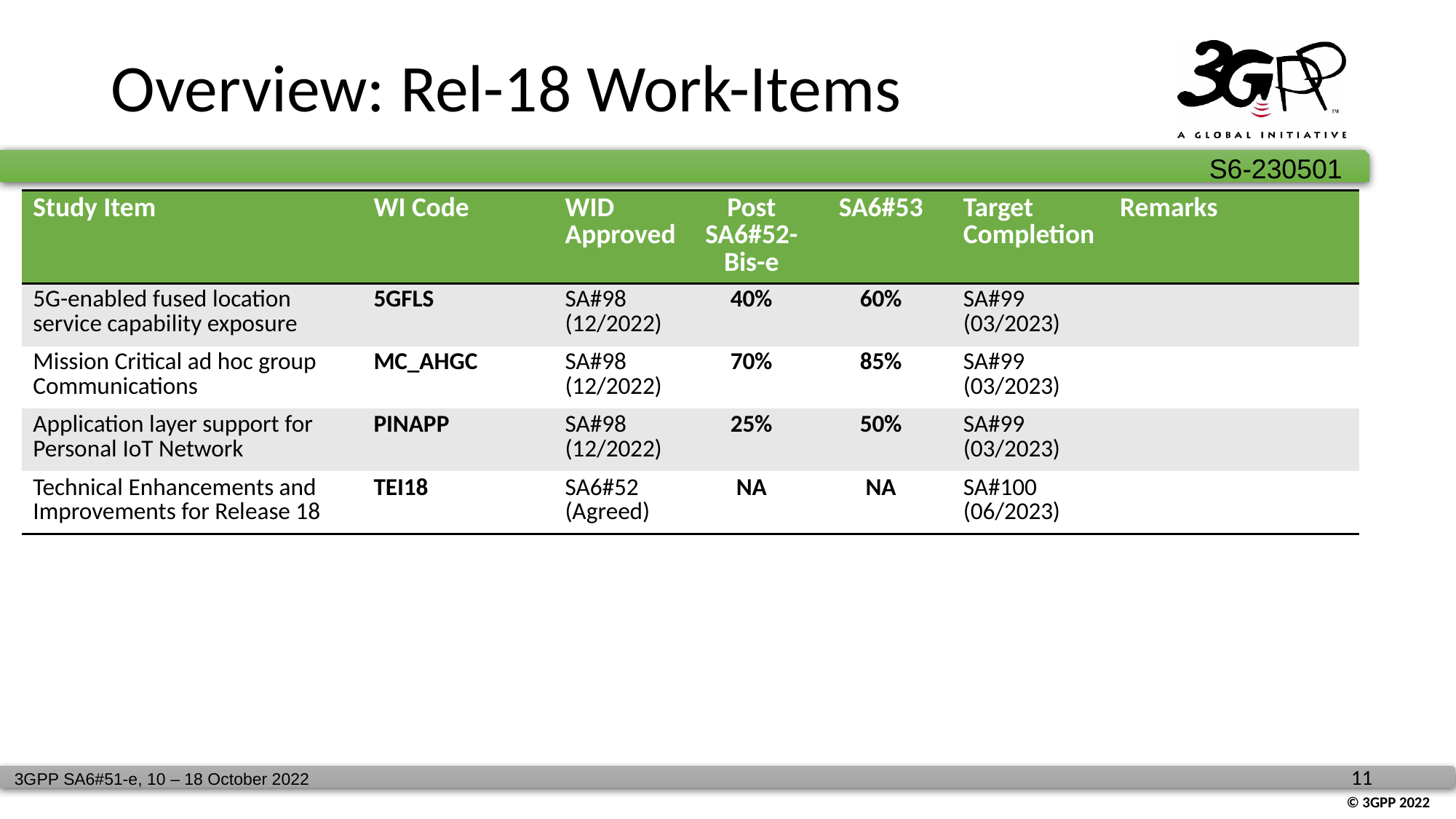

# Overview: Rel-18 Work-Items
| Study Item | WI Code | WID Approved | Post SA6#52-Bis-e | SA6#53 | Target Completion | Remarks |
| --- | --- | --- | --- | --- | --- | --- |
| 5G-enabled fused location service capability exposure | 5GFLS | SA#98 (12/2022) | 40% | 60% | SA#99 (03/2023) |  |
| Mission Critical ad hoc group Communications | MC\_AHGC | SA#98 (12/2022) | 70% | 85% | SA#99 (03/2023) |  |
| Application layer support for Personal IoT Network | PINAPP | SA#98 (12/2022) | 25% | 50% | SA#99 (03/2023) |  |
| Technical Enhancements and Improvements for Release 18 | TEI18 | SA6#52 (Agreed) | NA | NA | SA#100 (06/2023) |  |